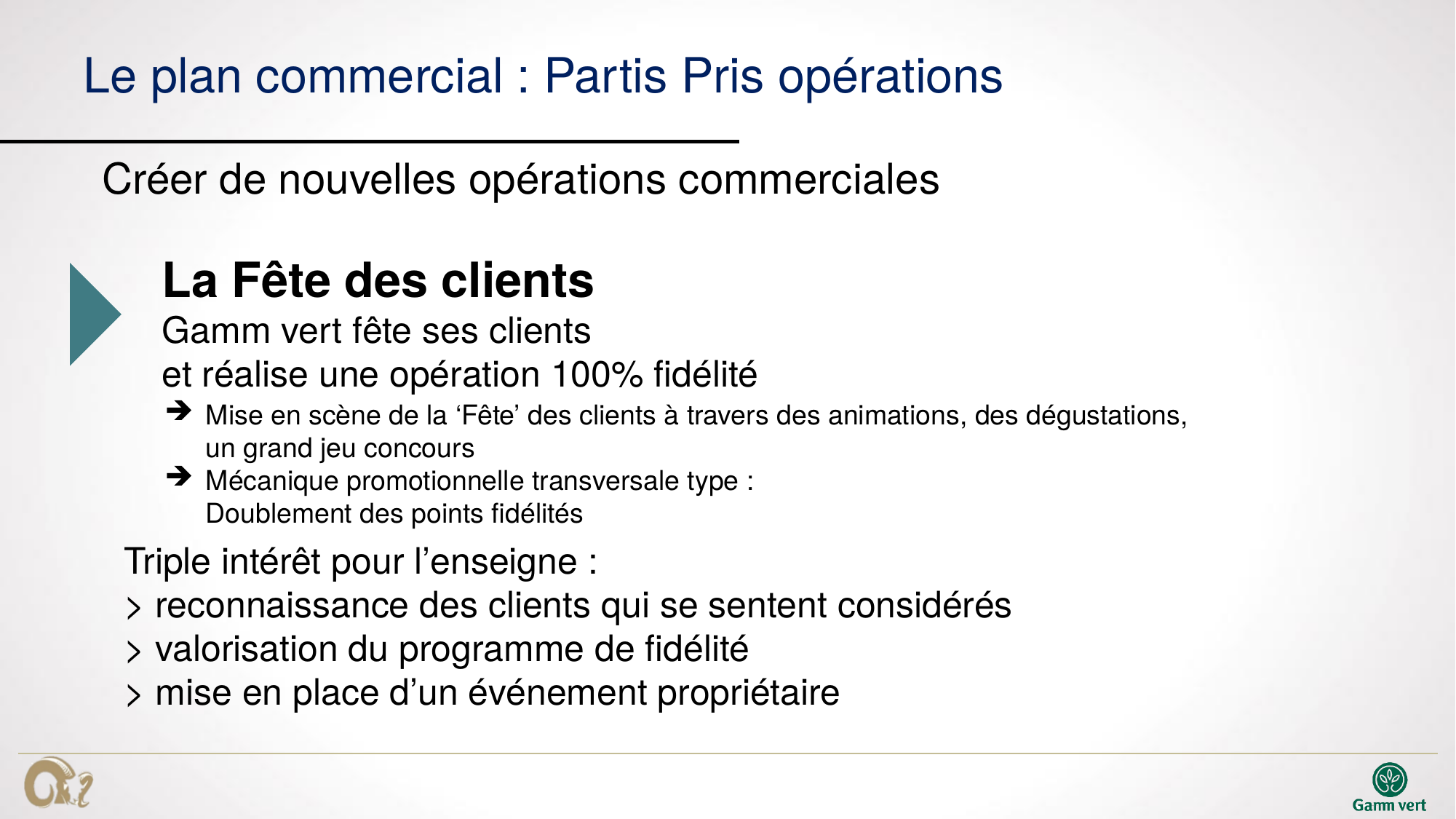

# Le plan commercial : Partis Pris opérations
Créer de nouvelles opérations commerciales
La Fête des clients
Gamm vert fête ses clients
et réalise une opération 100% fidélité

Mise en scène de la ‘Fête’ des clients à travers des animations, des dégustations, un grand jeu concours
Mécanique promotionnelle transversale type :
Doublement des points fidélités
Triple intérêt pour l’enseigne :
> reconnaissance des clients qui se sentent considérés
> valorisation du programme de fidélité
> mise en place d’un événement propriétaire